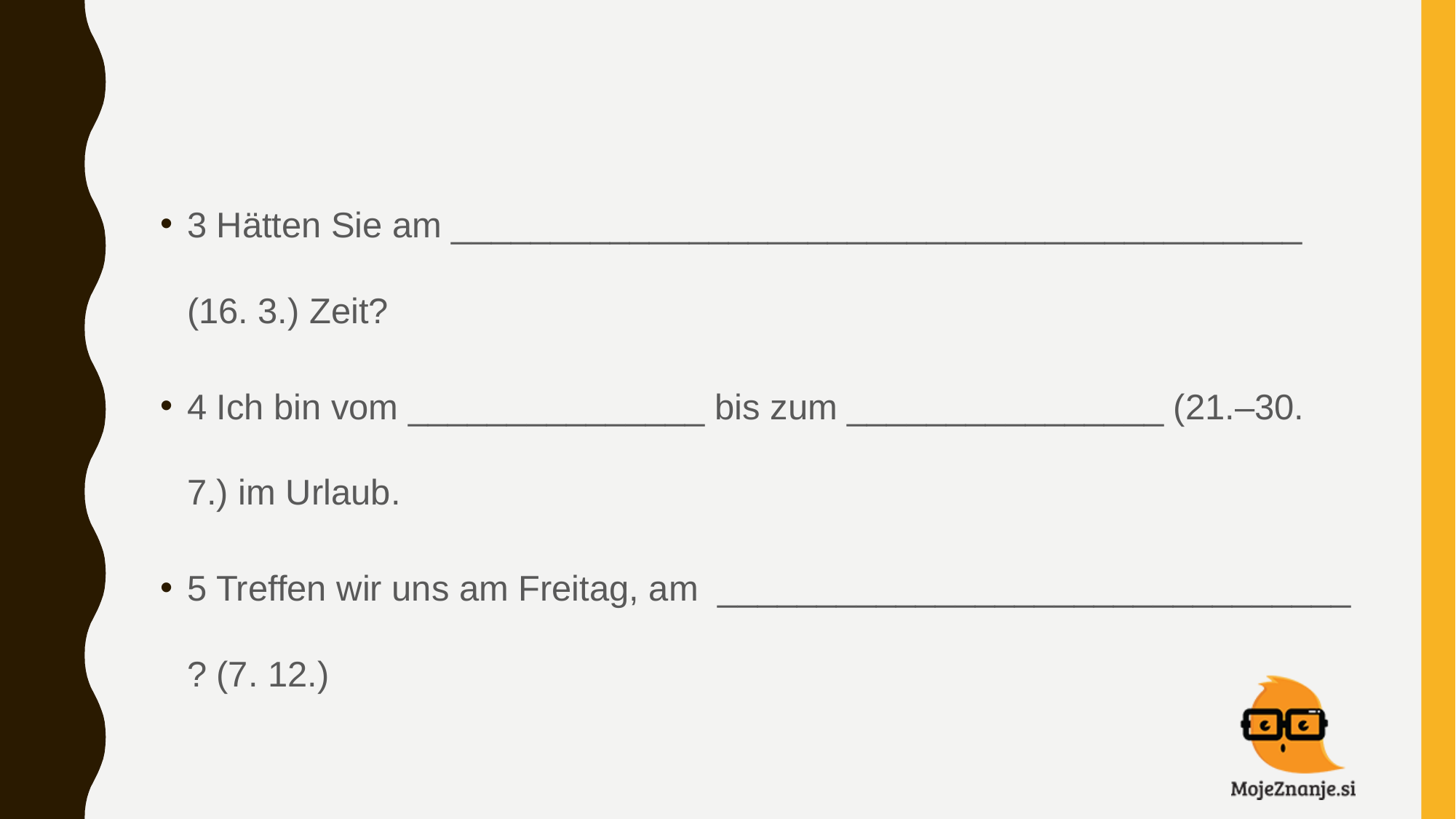

3 Hätten Sie am ___________________________________________ (16. 3.) Zeit?
4 Ich bin vom _______________ bis zum ________________ (21.–30. 7.) im Urlaub.
5 Treffen wir uns am Freitag, am  ________________________________ ? (7. 12.)